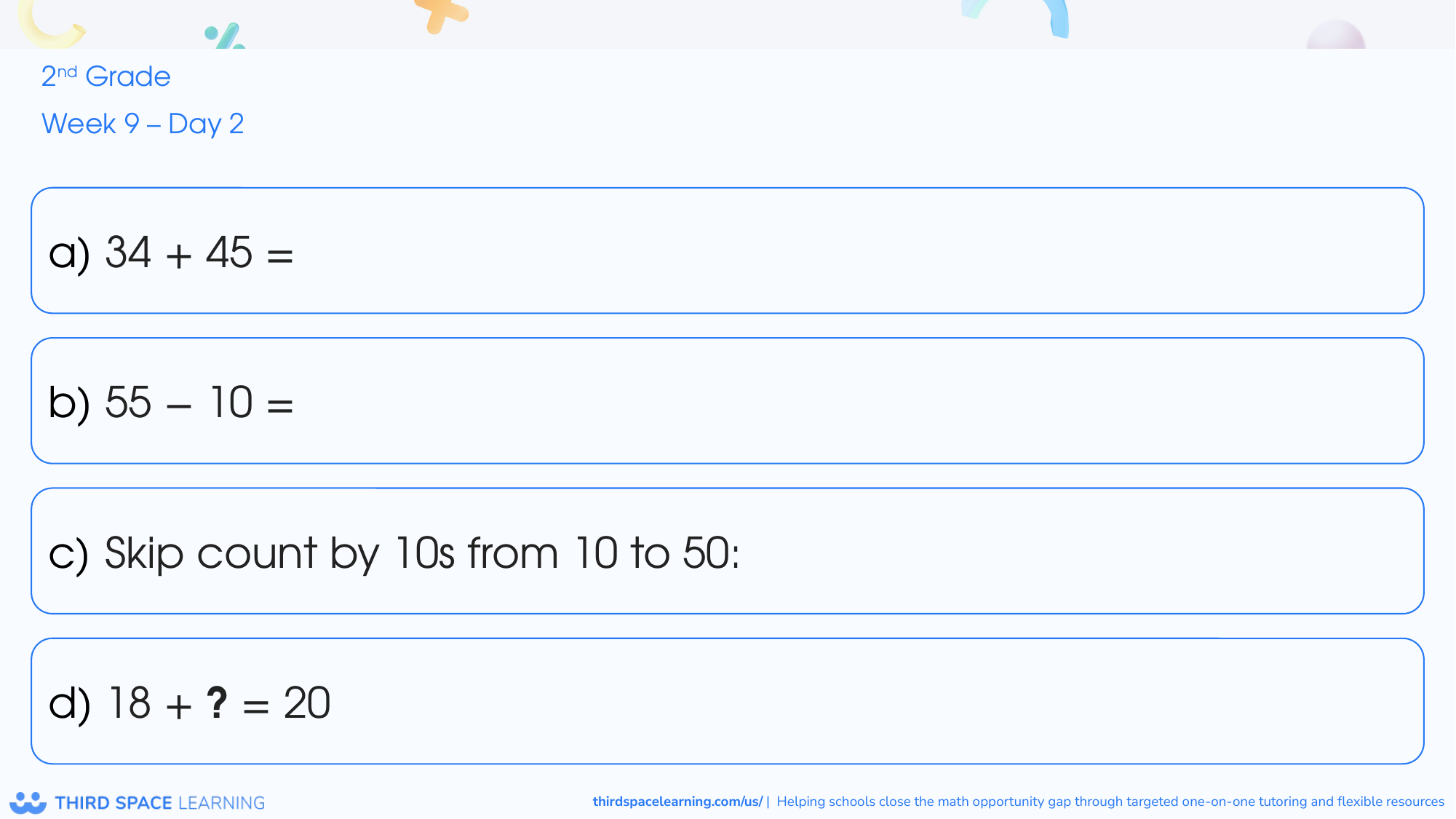

2nd Grade
Week 9 – Day 2
34 + 45 =
55 − 10 =
Skip count by 10s from 10 to 50:
18 + ? = 20